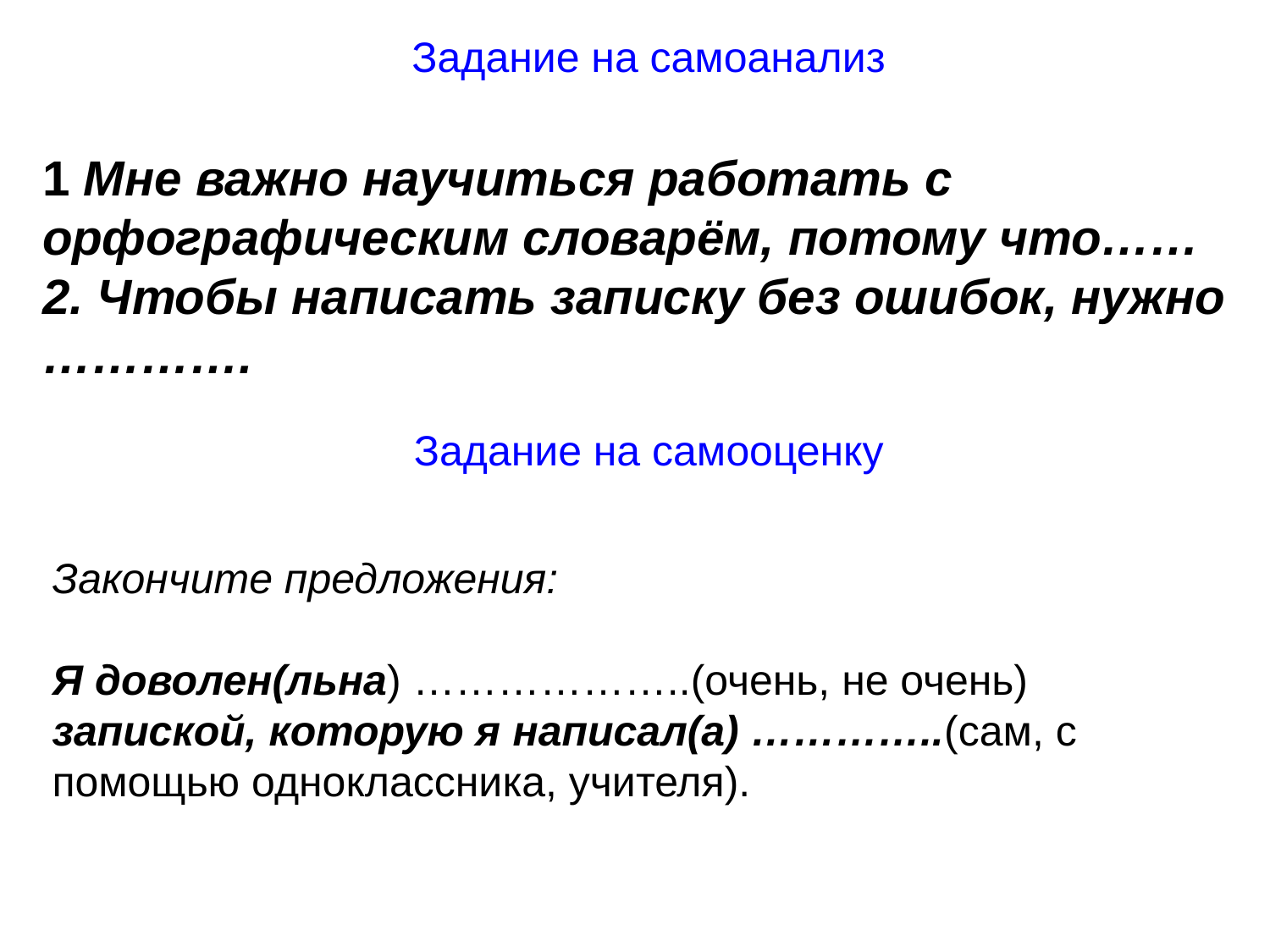

1 Мне важно научиться работать с орфографическим словарём, потому что……
2. Чтобы написать записку без ошибок, нужно ………….

# Задание на самоанализ Задание на самооценку
Закончите предложения:

Я доволен(льна) ………………..(очень, не очень) запиской, которую я написал(а) …………..(сам, с помощью одноклассника, учителя).